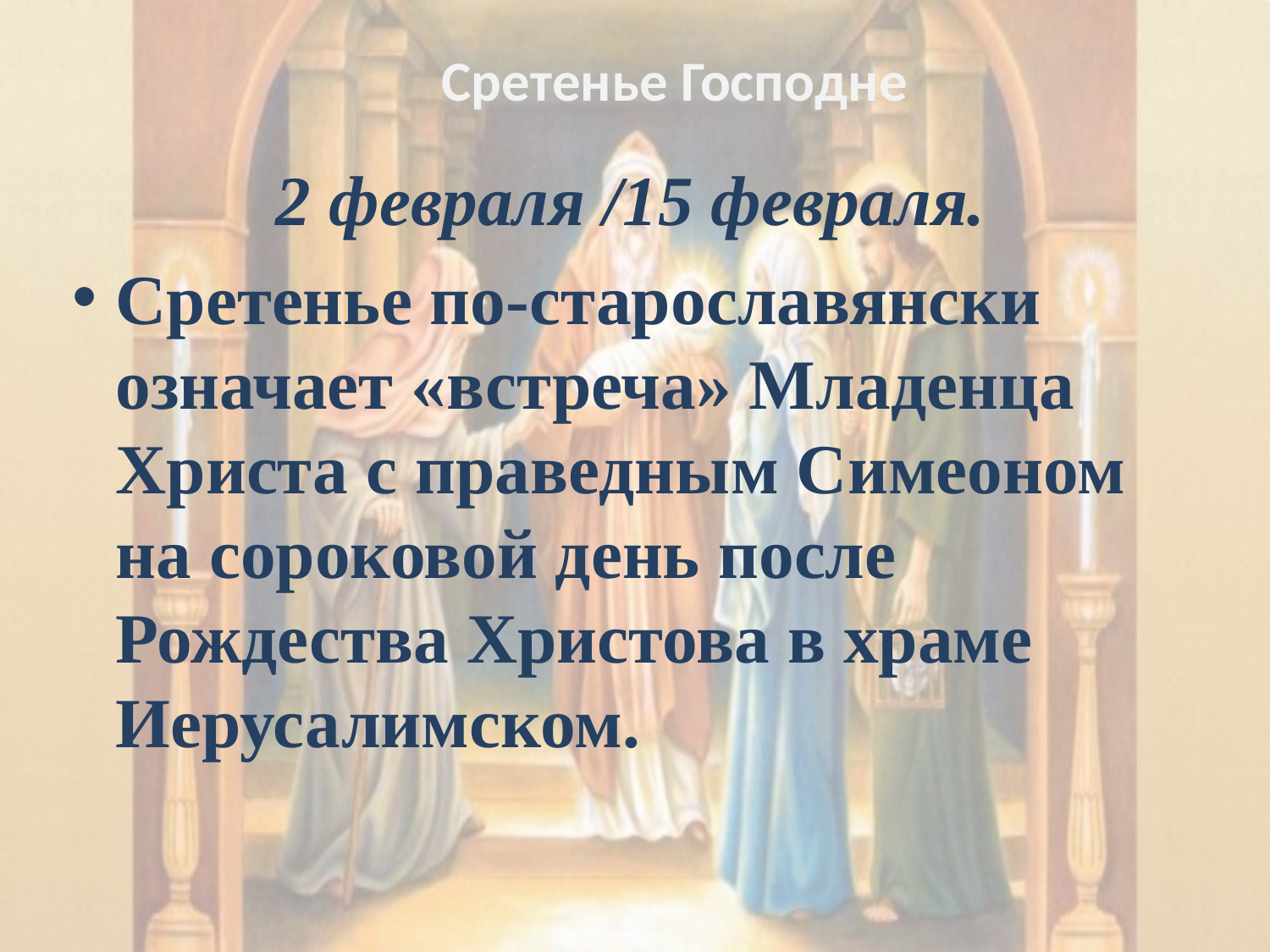

# Сретенье Господне
2 февраля /15 февраля.
Сретенье по-старославянски означает «встреча» Младенца Христа с праведным Симеоном на сороковой день после Рождества Христова в храме Иерусалимском.